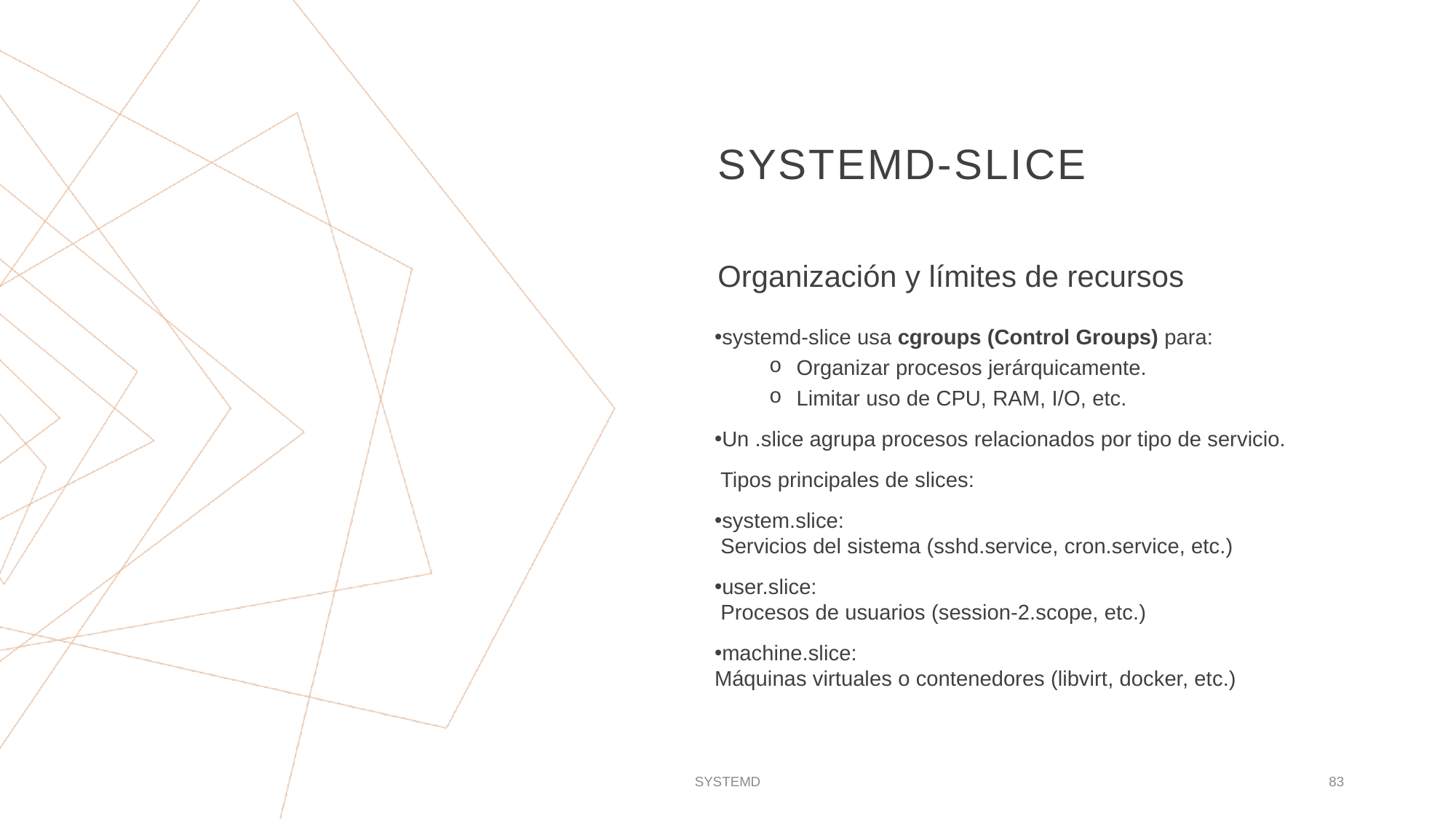

# Systemd-slice
Organización y límites de recursos
systemd-slice usa cgroups (Control Groups) para:
Organizar procesos jerárquicamente.
Limitar uso de CPU, RAM, I/O, etc.
Un .slice agrupa procesos relacionados por tipo de servicio.
 Tipos principales de slices:
system.slice:
 Servicios del sistema (sshd.service, cron.service, etc.)
user.slice:
 Procesos de usuarios (session-2.scope, etc.)
machine.slice:
Máquinas virtuales o contenedores (libvirt, docker, etc.)

SYSTEMD
83